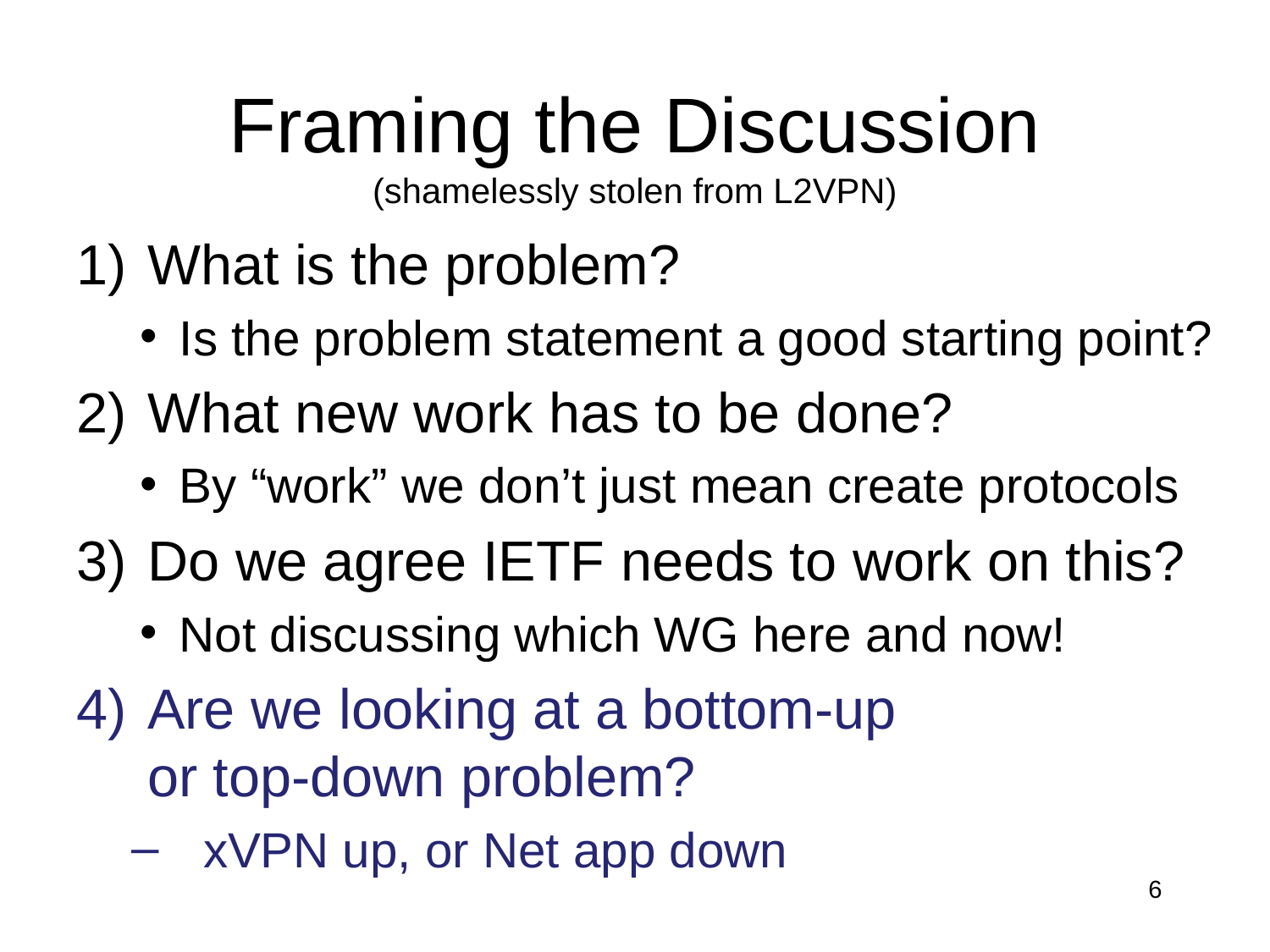

# Framing the Discussion (shamelessly stolen from L2VPN)
What is the problem?
Is the problem statement a good starting point?
What new work has to be done?
By “work” we don’t just mean create protocols
Do we agree IETF needs to work on this?
Not discussing which WG here and now!
Are we looking at a bottom-up
or top-down problem?
xVPN up, or Net app down
6